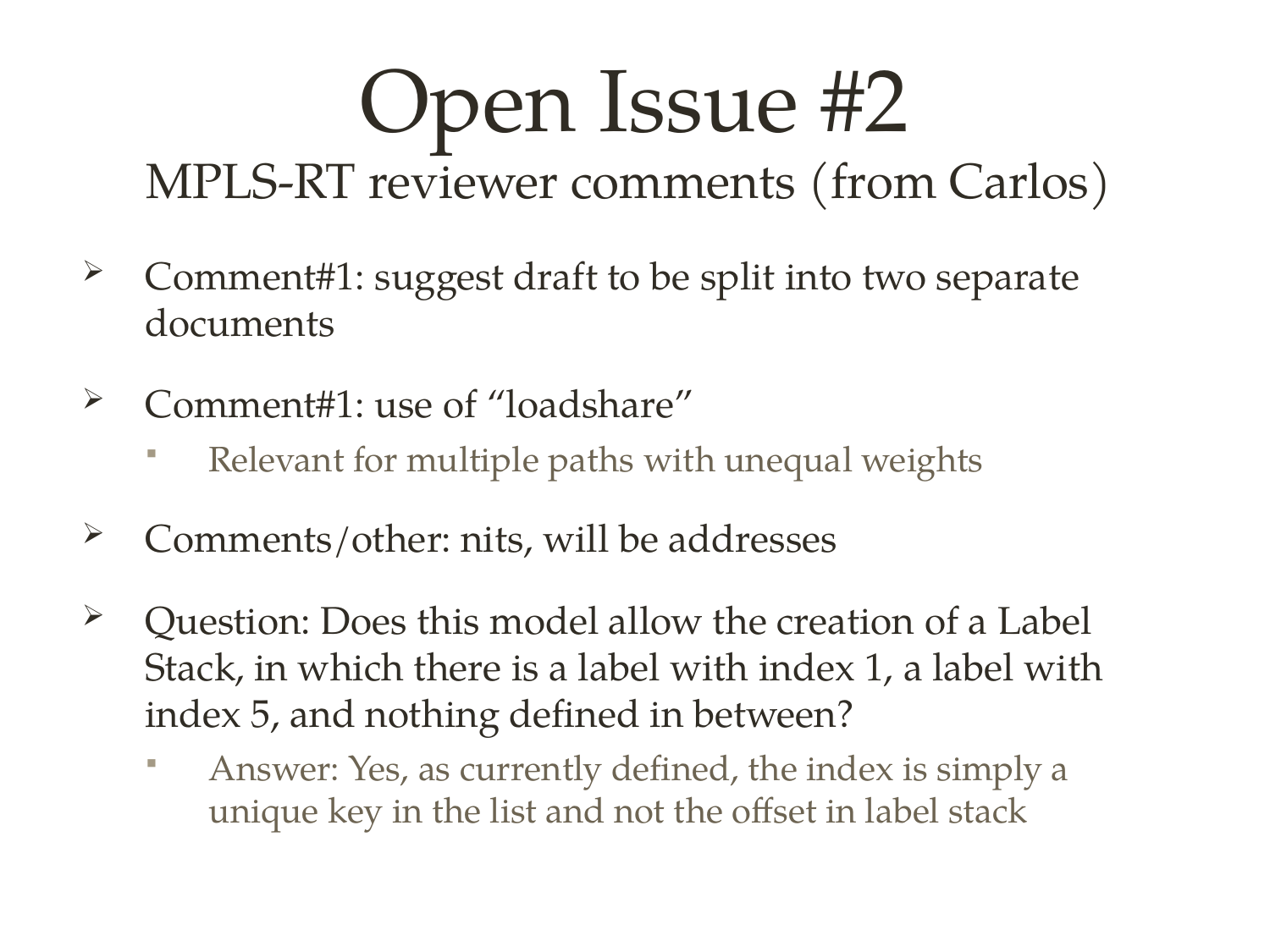

# Open Issue #2 MPLS-RT reviewer comments (from Carlos)
Comment#1: suggest draft to be split into two separate documents
Comment#1: use of “loadshare”
Relevant for multiple paths with unequal weights
Comments/other: nits, will be addresses
Question: Does this model allow the creation of a Label Stack, in which there is a label with index 1, a label with index 5, and nothing defined in between?
Answer: Yes, as currently defined, the index is simply a unique key in the list and not the offset in label stack